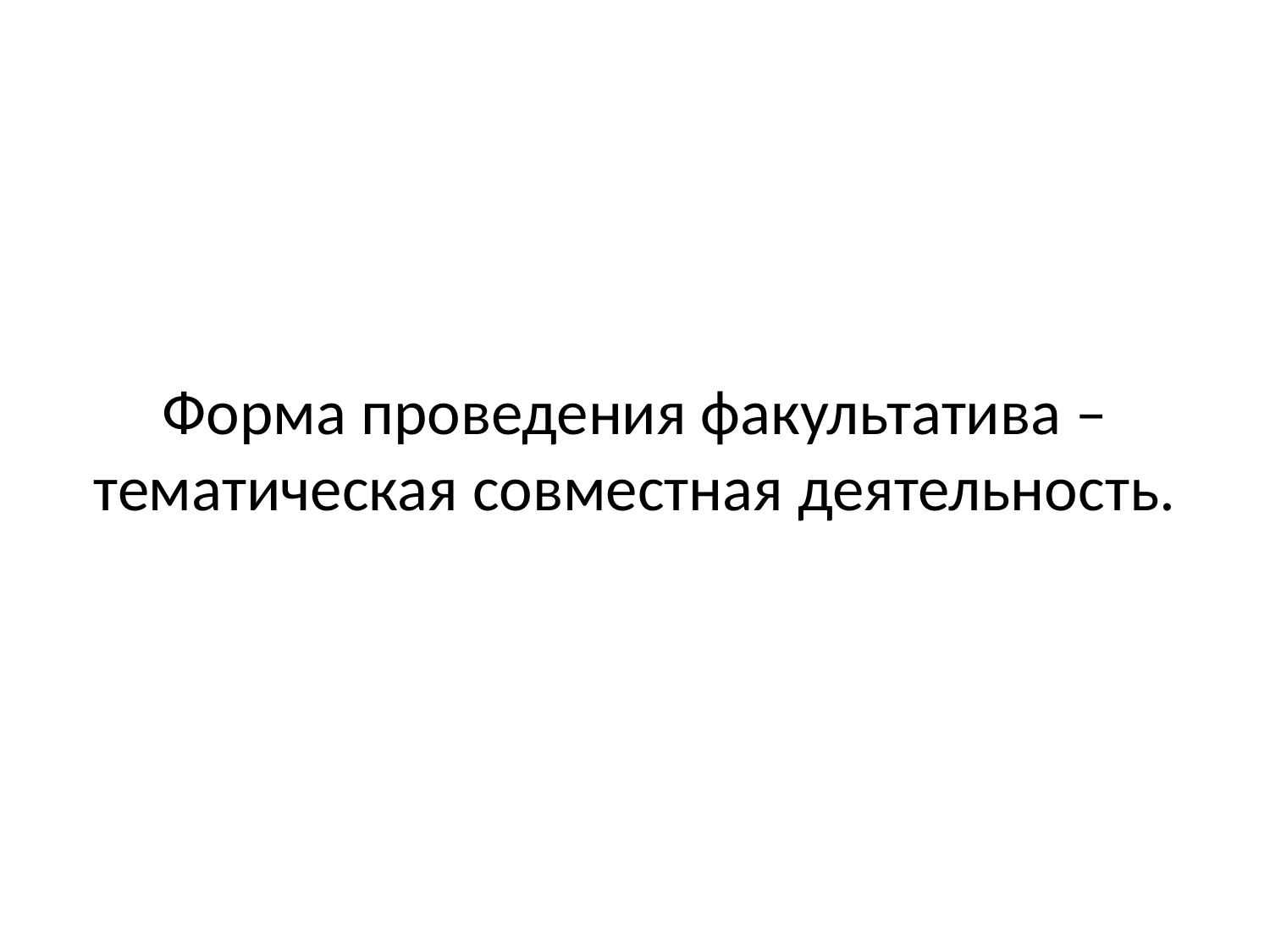

# Форма проведения факультатива – тематическая совместная деятельность.